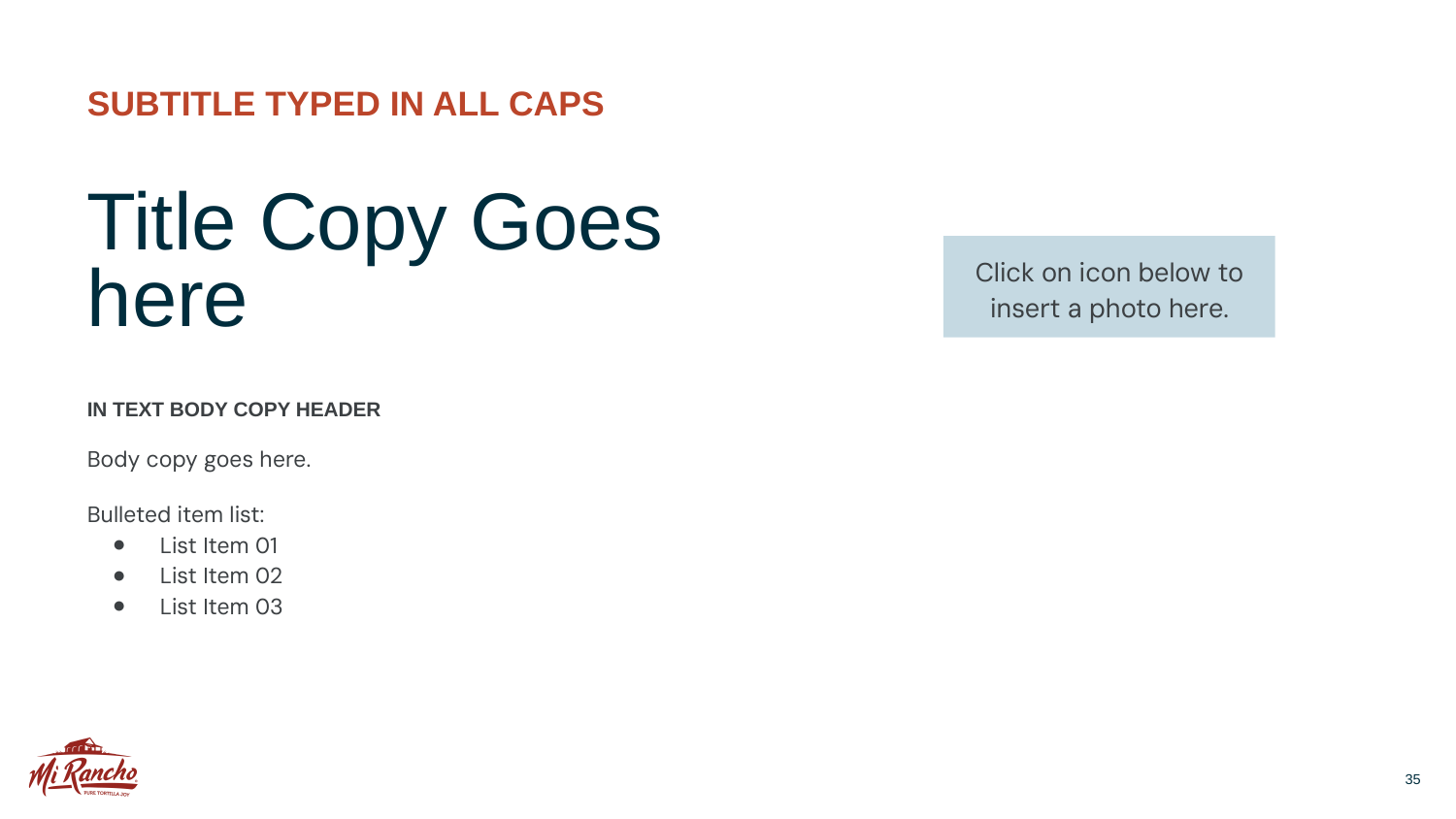

SUBTITLE TYPED IN ALL CAPS
Click on icon below to insert a photo here.
# Title Copy Goes here
IN TEXT BODY COPY HEADER
Body copy goes here.
Bulleted item list:
List Item 01
List Item 02
List Item 03
35